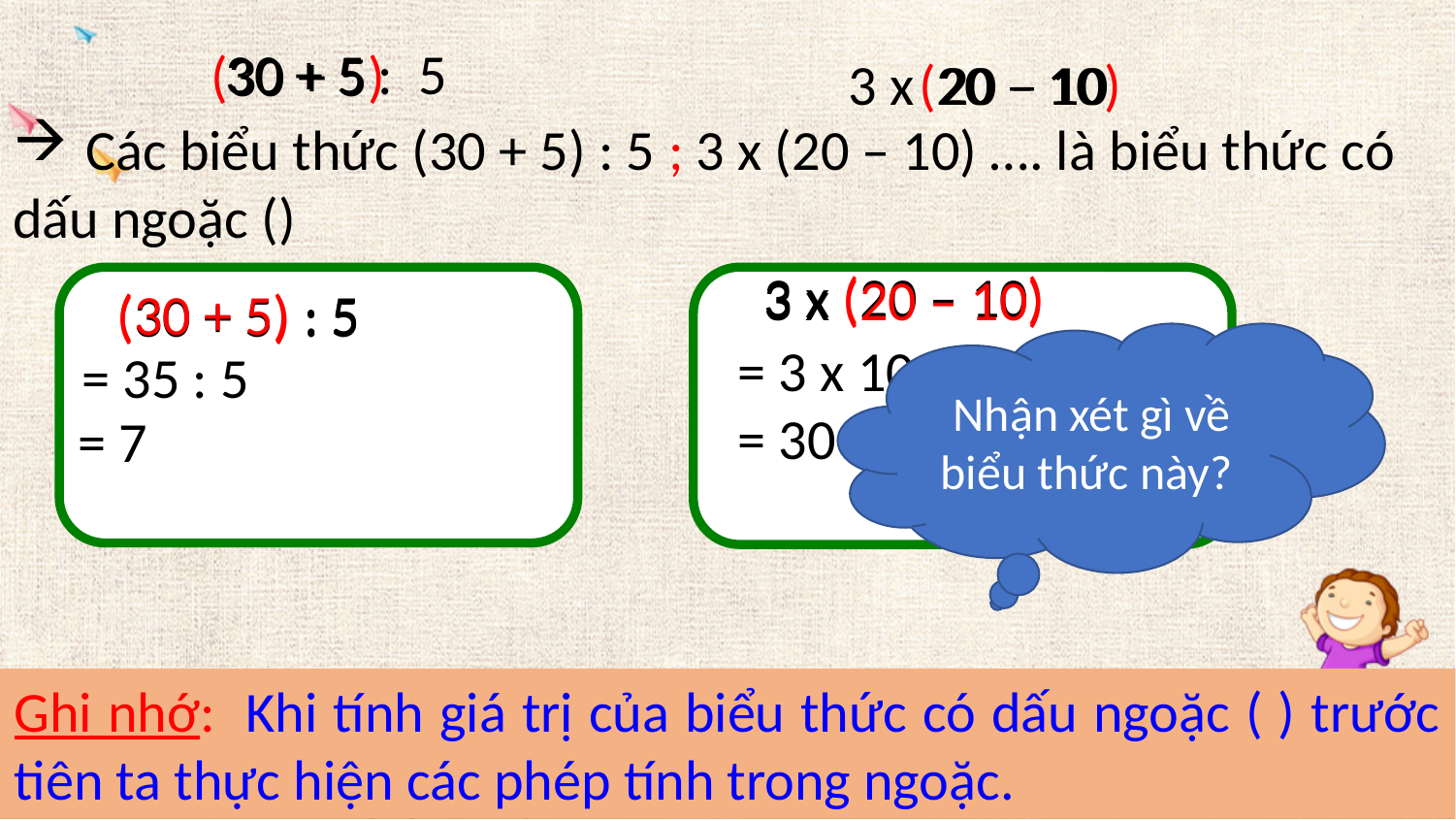

30 + 5 :  5
(30 + 5)
3 x  20 – 10
 (20 – 10)
Các biểu thức (30 + 5) : 5 ; 3 x (20 – 10) …. là biểu thức có
dấu ngoặc ()
= 3 x (20 – 10)
= 3 x (20 – 10)

= (30 + 5) : 5
= (30 + 5) : 5
Nhận xét gì về biểu thức này?
= 3 x 10
= 35 : 5
= 30
= 7
Ghi nhớ:  Khi tính giá trị của biểu thức có dấu ngoặc ( ) trước tiên ta thực hiện các phép tính trong ngoặc.